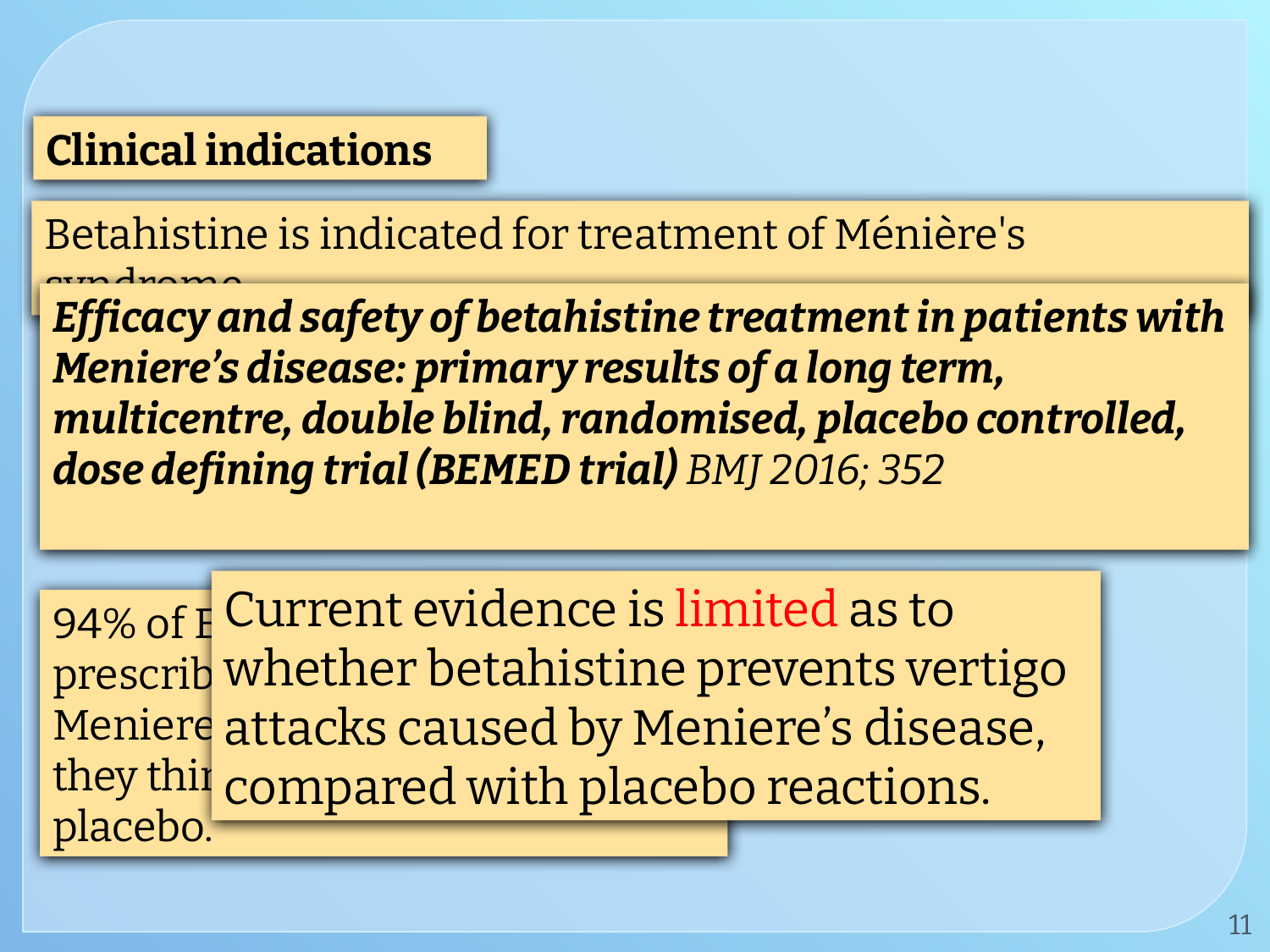

Clinical indications
Betahistine is indicated for treatment of Ménière's syndrome.
Efficacy and safety of betahistine treatment in patients with Meniere’s disease: primary results of a long term, multicentre, double blind, randomised, placebo controlled, dose defining trial (BEMED trial) BMJ 2016; 352

Current evidence is limited as to whether betahistine prevents vertigo attacks caused by Meniere’s disease, compared with placebo reactions.
94% of ENT surgeons in Britain prescribe betahistine for Meniere’ disease, while in USA they think it is no better than a placebo.
11